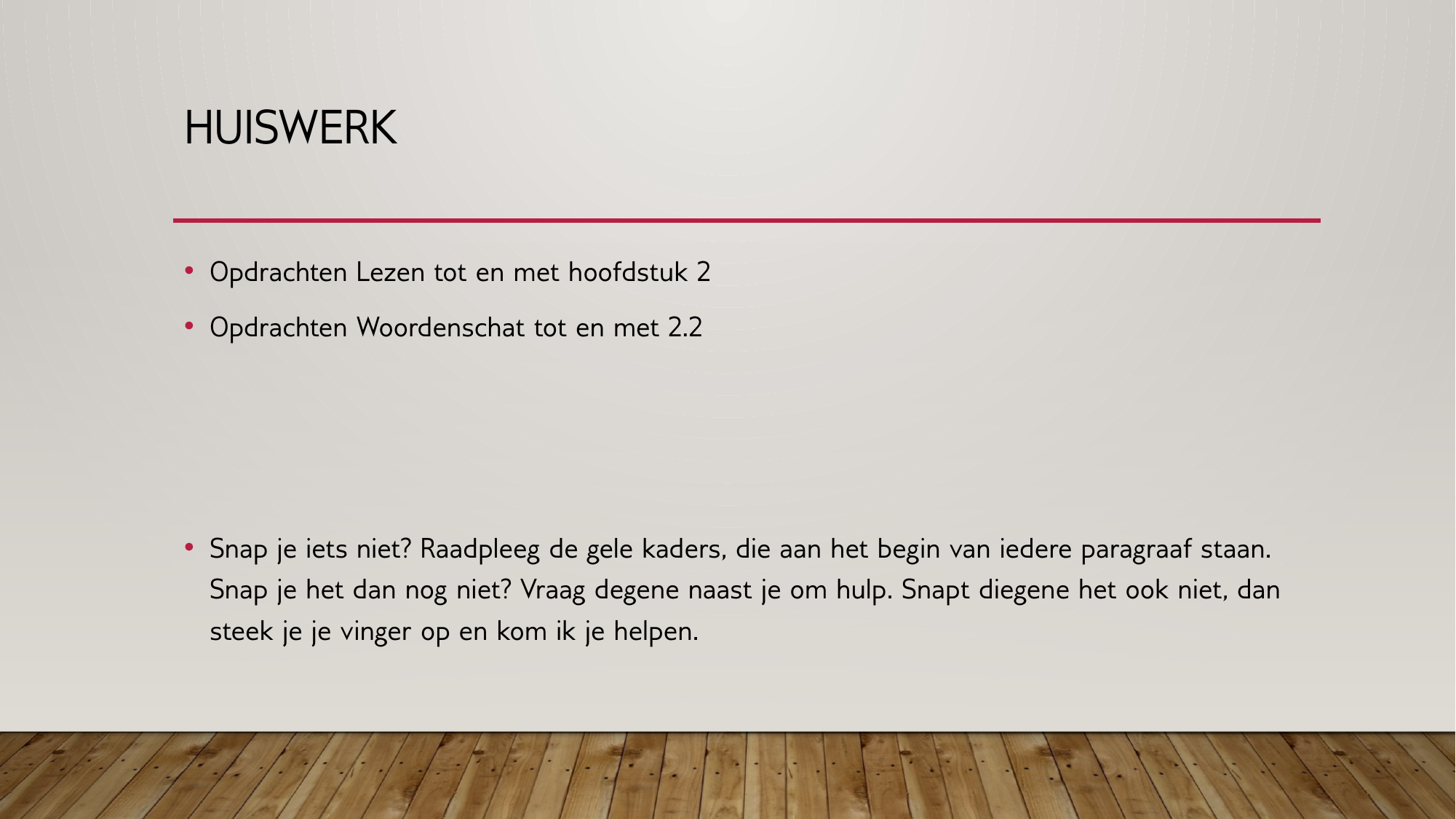

# Huiswerk
Opdrachten Lezen tot en met hoofdstuk 2
Opdrachten Woordenschat tot en met 2.2

Snap je iets niet? Raadpleeg de gele kaders, die aan het begin van iedere paragraaf staan. Snap je het dan nog niet? Vraag degene naast je om hulp. Snapt diegene het ook niet, dan steek je je vinger op en kom ik je helpen.